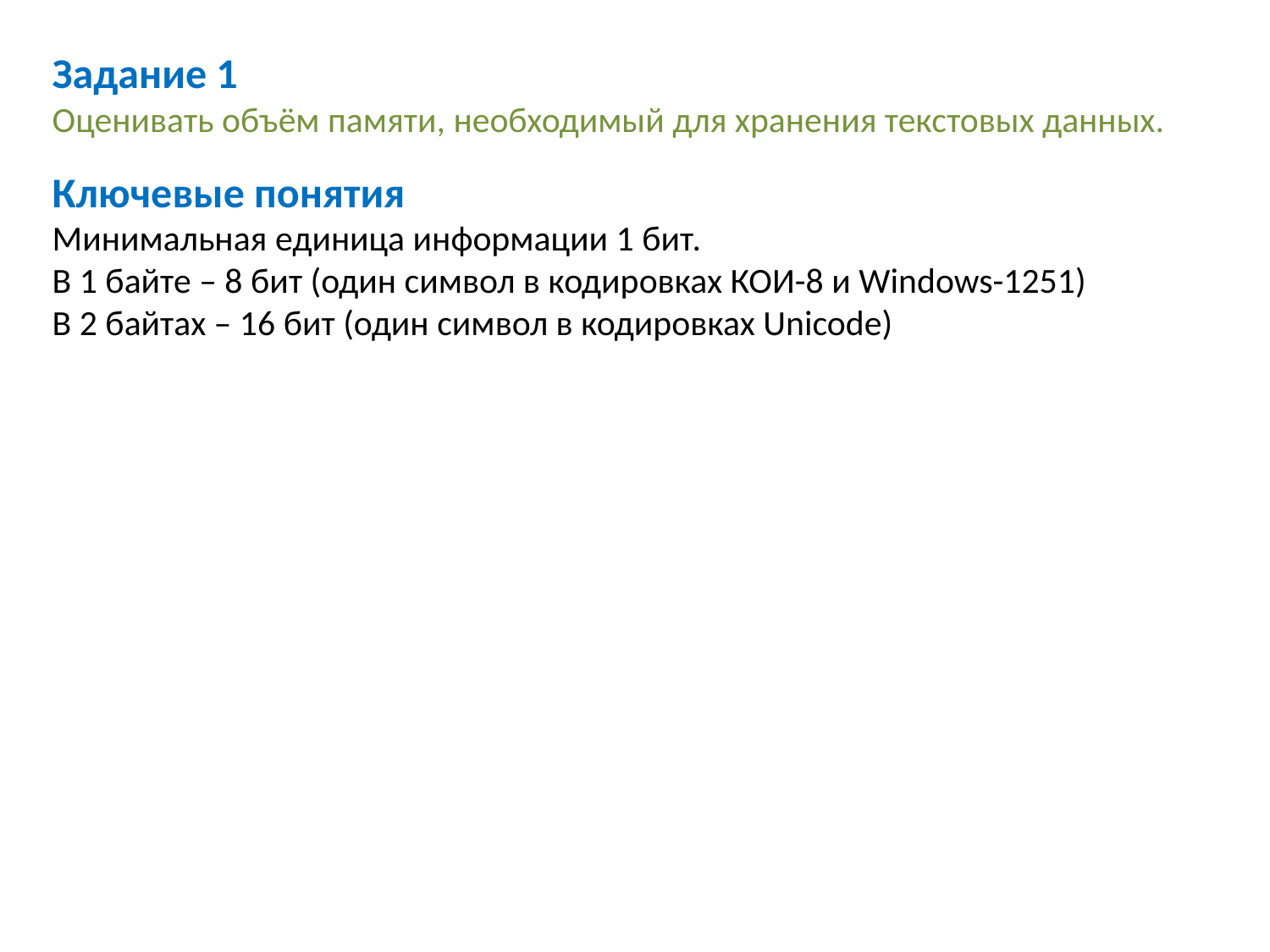

Задание 1
Оценивать объём памяти, необходимый для хранения текстовых данных.
Ключевые понятия
Минимальная единица информации 1 бит.
В 1 байте – 8 бит (один символ в кодировках КОИ-8 и Windows-1251)
В 2 байтах – 16 бит (один символ в кодировках Unicode)